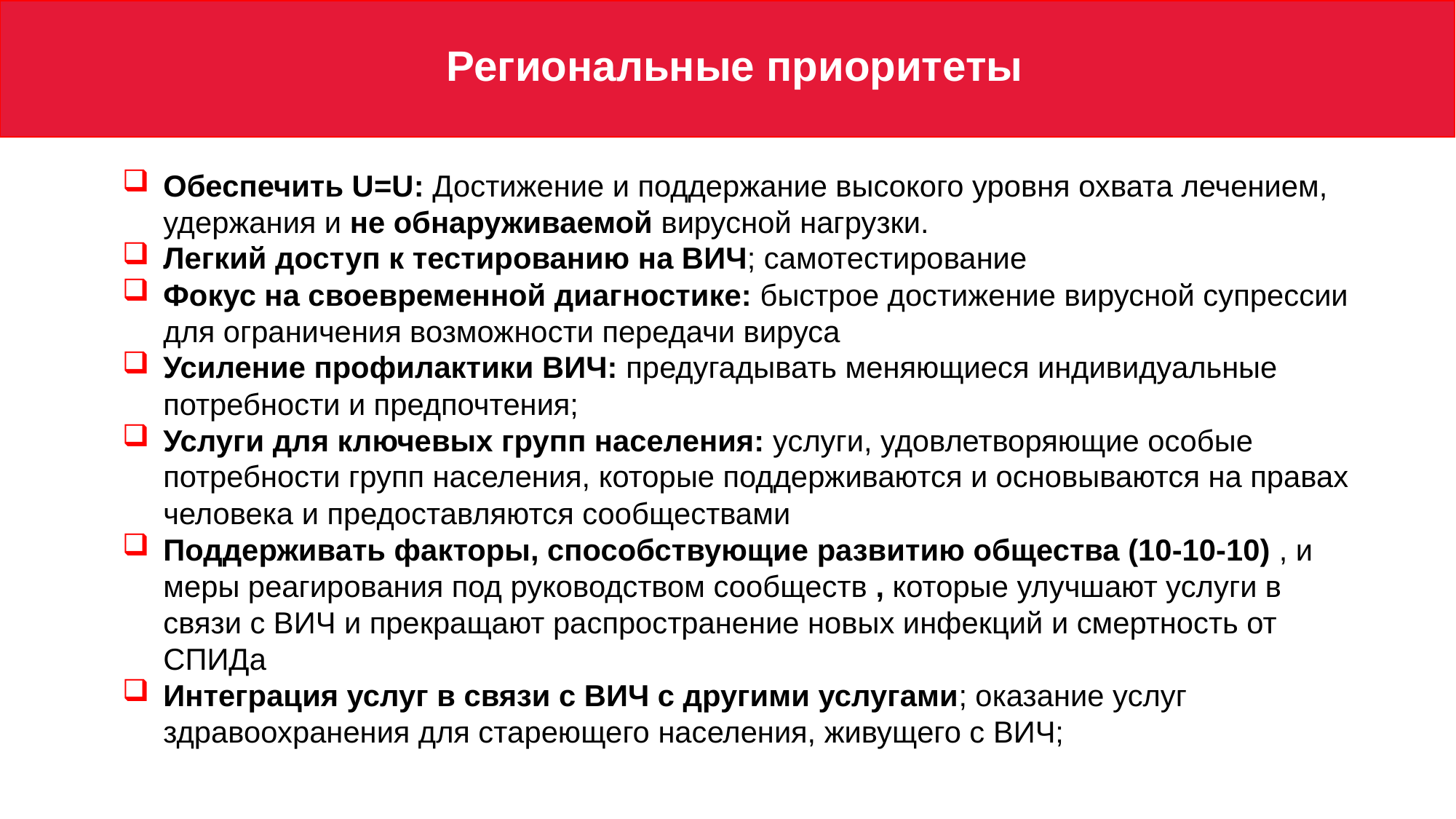

Региональные приоритеты
Обеспечить U=U: Достижение и поддержание высокого уровня охвата лечением, удержания и не обнаруживаемой вирусной нагрузки.
Легкий доступ к тестированию на ВИЧ; самотестирование
Фокус на своевременной диагностике: быстрое достижение вирусной супрессии для ограничения возможности передачи вируса
Усиление профилактики ВИЧ: предугадывать меняющиеся индивидуальные потребности и предпочтения;
Услуги для ключевых групп населения: услуги, удовлетворяющие особые потребности групп населения, которые поддерживаются и основываются на правах человека и предоставляются сообществами
Поддерживать факторы, способствующие развитию общества (10-10-10) , и меры реагирования под руководством сообществ , которые улучшают услуги в связи с ВИЧ и прекращают распространение новых инфекций и смертность от СПИДа
Интеграция услуг в связи с ВИЧ с другими услугами; оказание услуг здравоохранения для стареющего населения, живущего с ВИЧ;